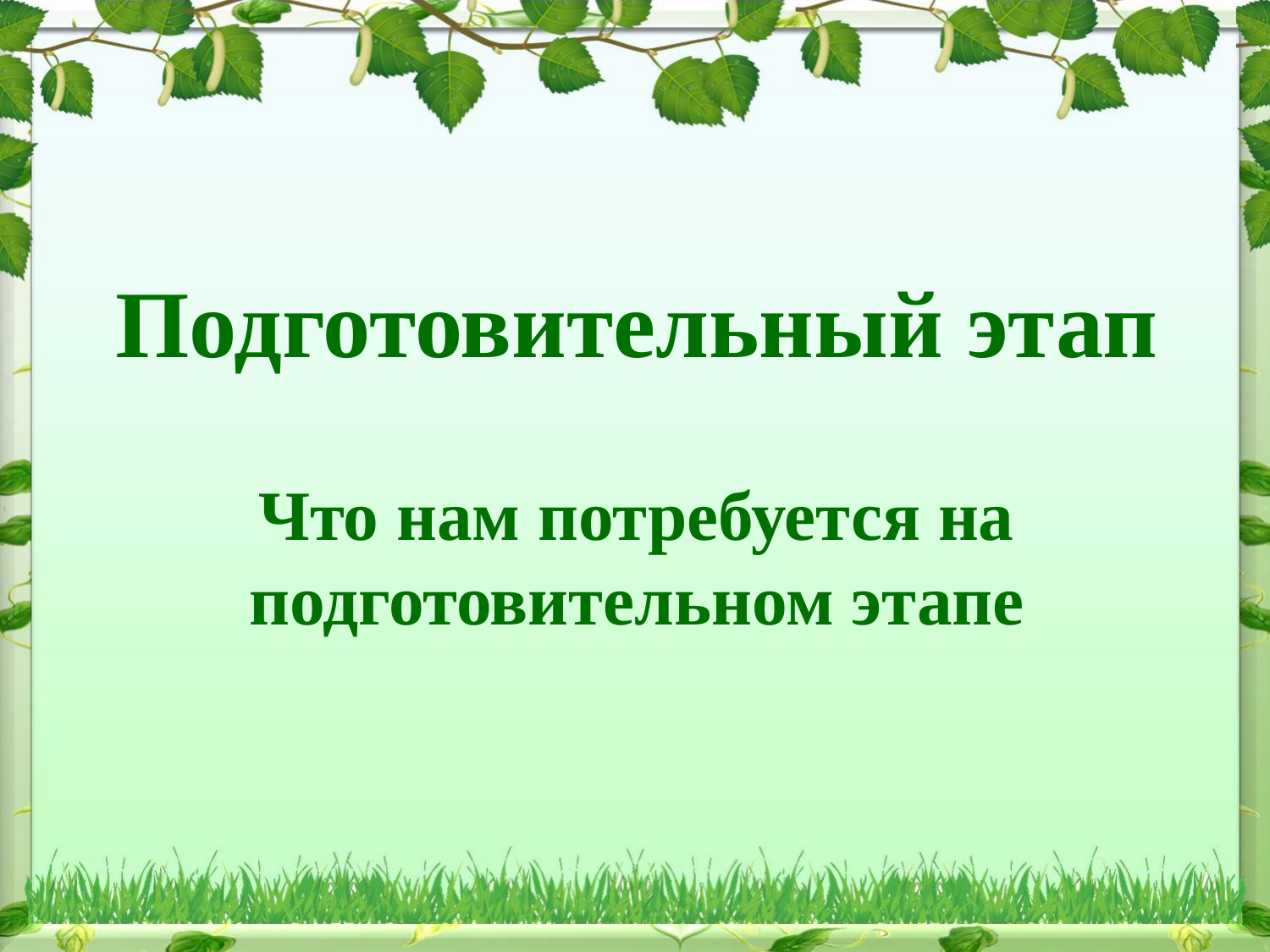

# Подготовительный этап Что нам потребуется на подготовительном этапе